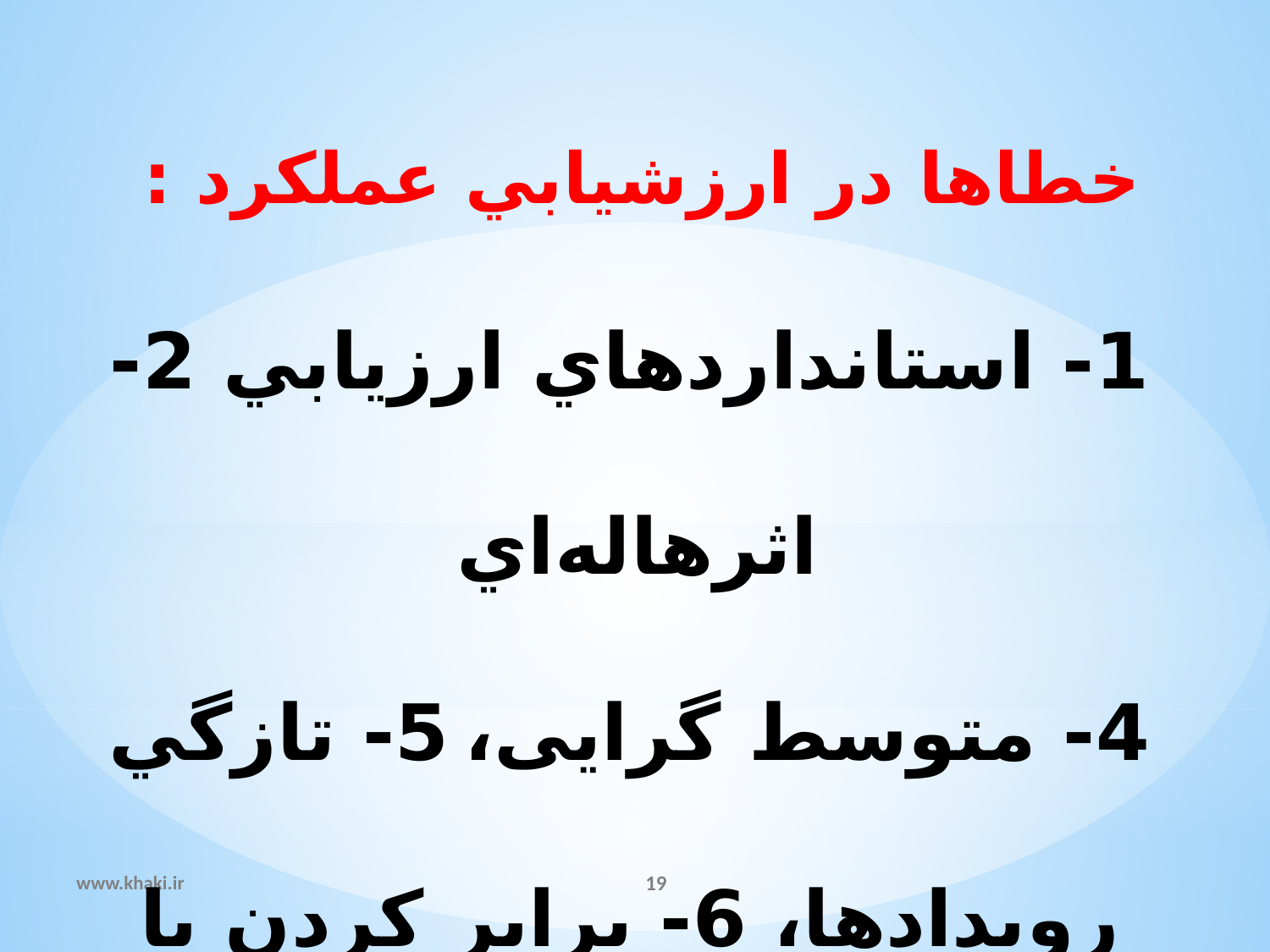

# خطاها در ارزشيابي عملكرد : 1- استانداردهاي ارزيابي 2- اثرهاله‌اي 4- متوسط گرایی، 5- تازگي رويدادها، 6- برابر كردن يا مقابله
www.khaki.ir
19